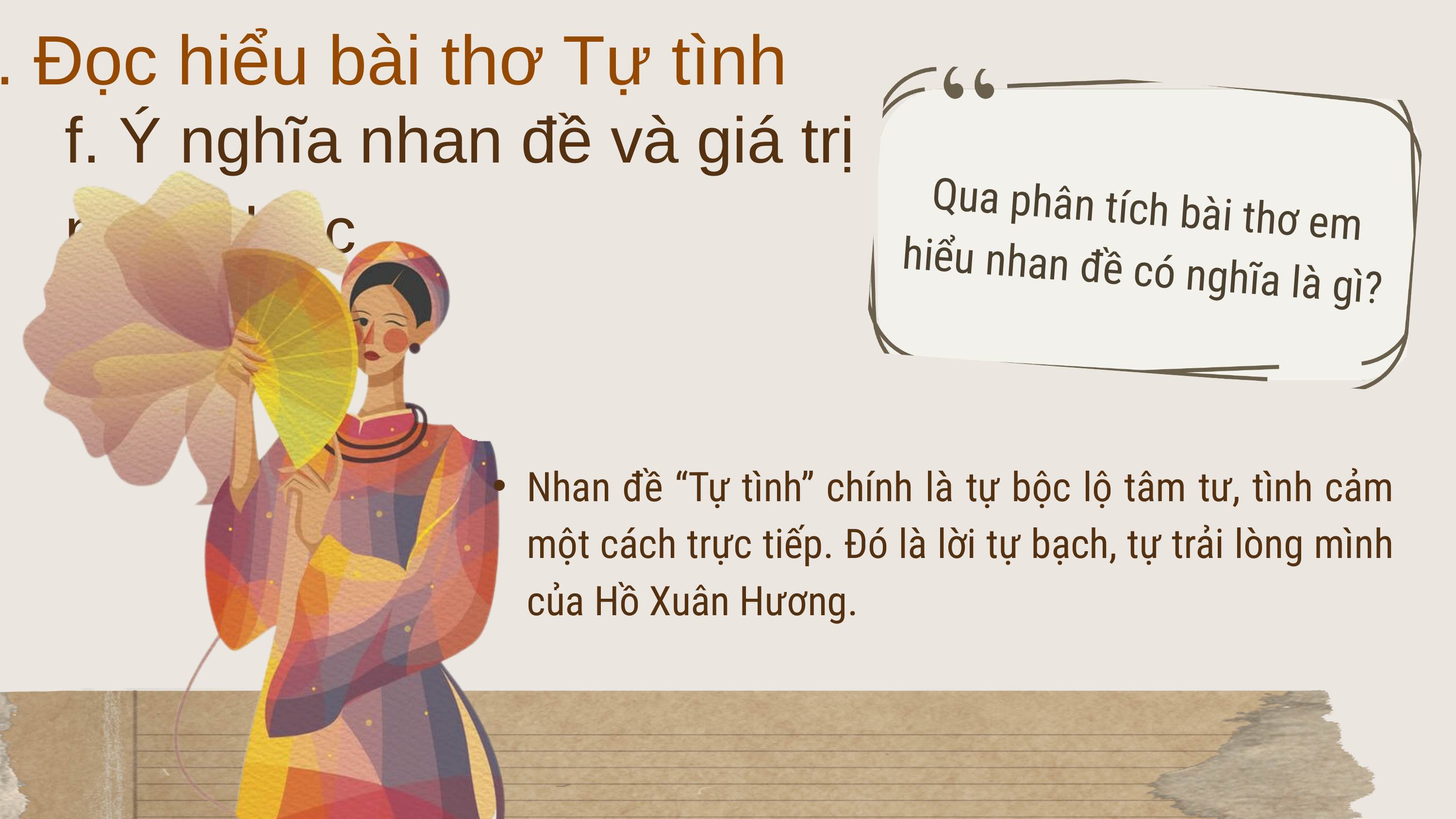

3.2. Đọc hiểu bài thơ Tự tình

f. Ý nghĩa nhan đề và giá trị nhận thức

Qua phân tích bài thơ em hiểu nhan đề có nghĩa là gì?

Nhan đề “Tự tình” chính là tự bộc lộ tâm tư, tình cảm một cách trực tiếp. Đó là lời tự bạch, tự trải lòng mình của Hồ Xuân Hương.